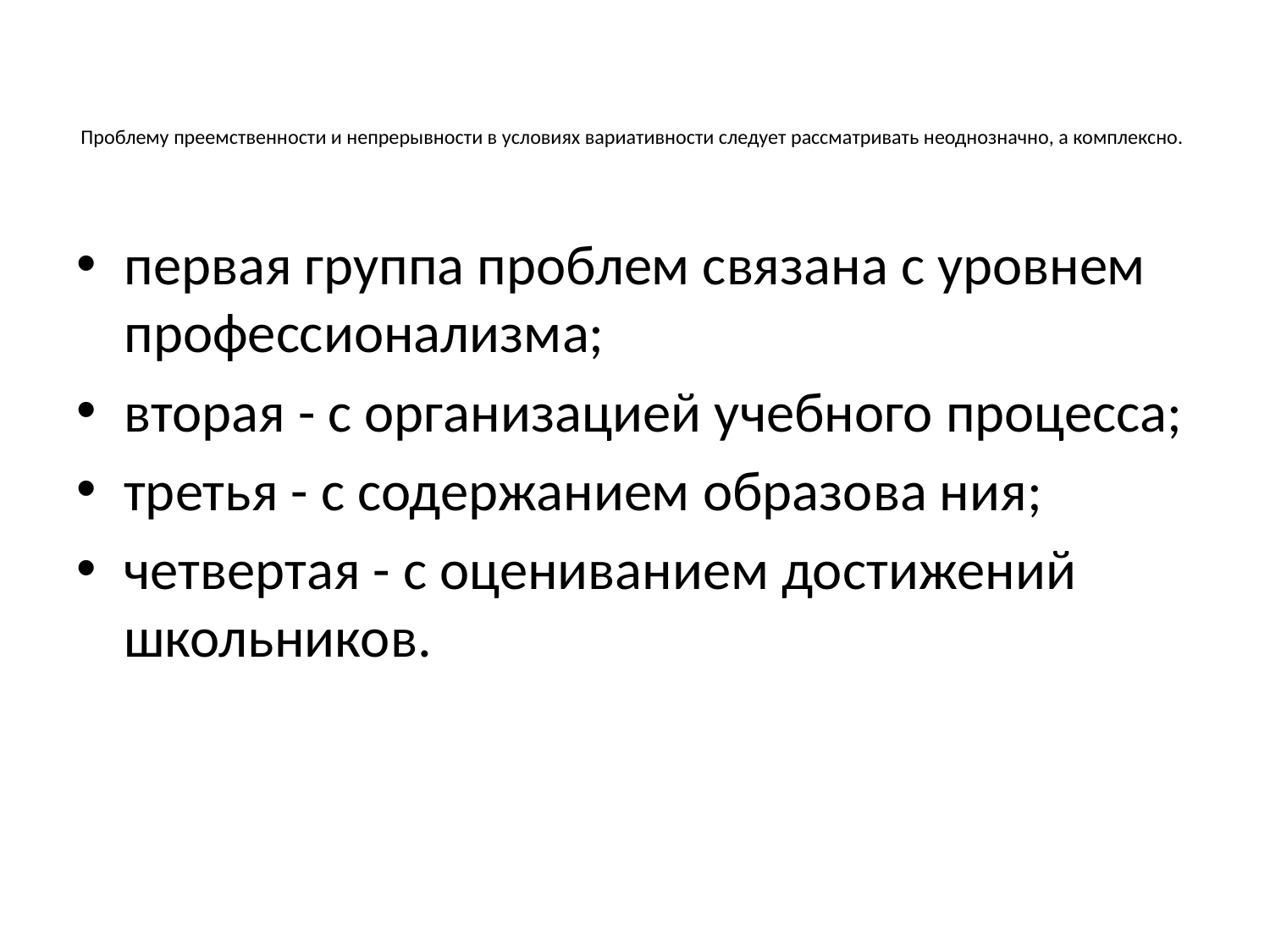

# Проблему преемственности и непрерывности в условиях вариативности следует рассматривать неоднозначно, а комплексно.
первая группа проблем связана с уровнем профессионализма;
вторая - с организацией учебного процесса;
третья - с содержанием образова ния;
четвертая - с оцениванием достижений школьников.